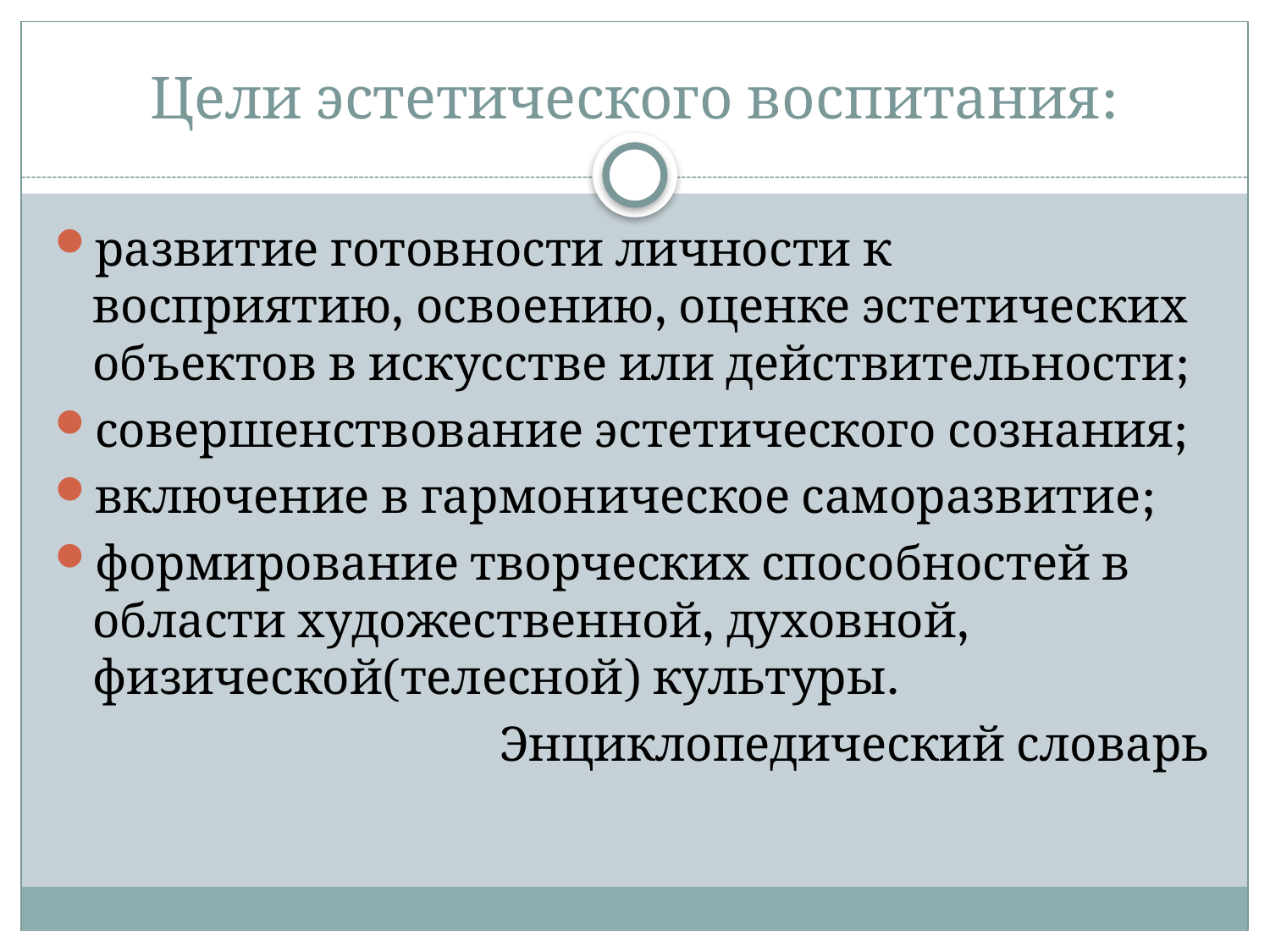

# Цели эстетического воспитания:
развитие готовности личности к восприятию, освоению, оценке эстетических объектов в искусстве или действительности;
совершенствование эстетического сознания;
включение в гармоническое саморазвитие;
формирование творческих способностей в области художественной, духовной, физической(телесной) культуры.
Энциклопедический словарь